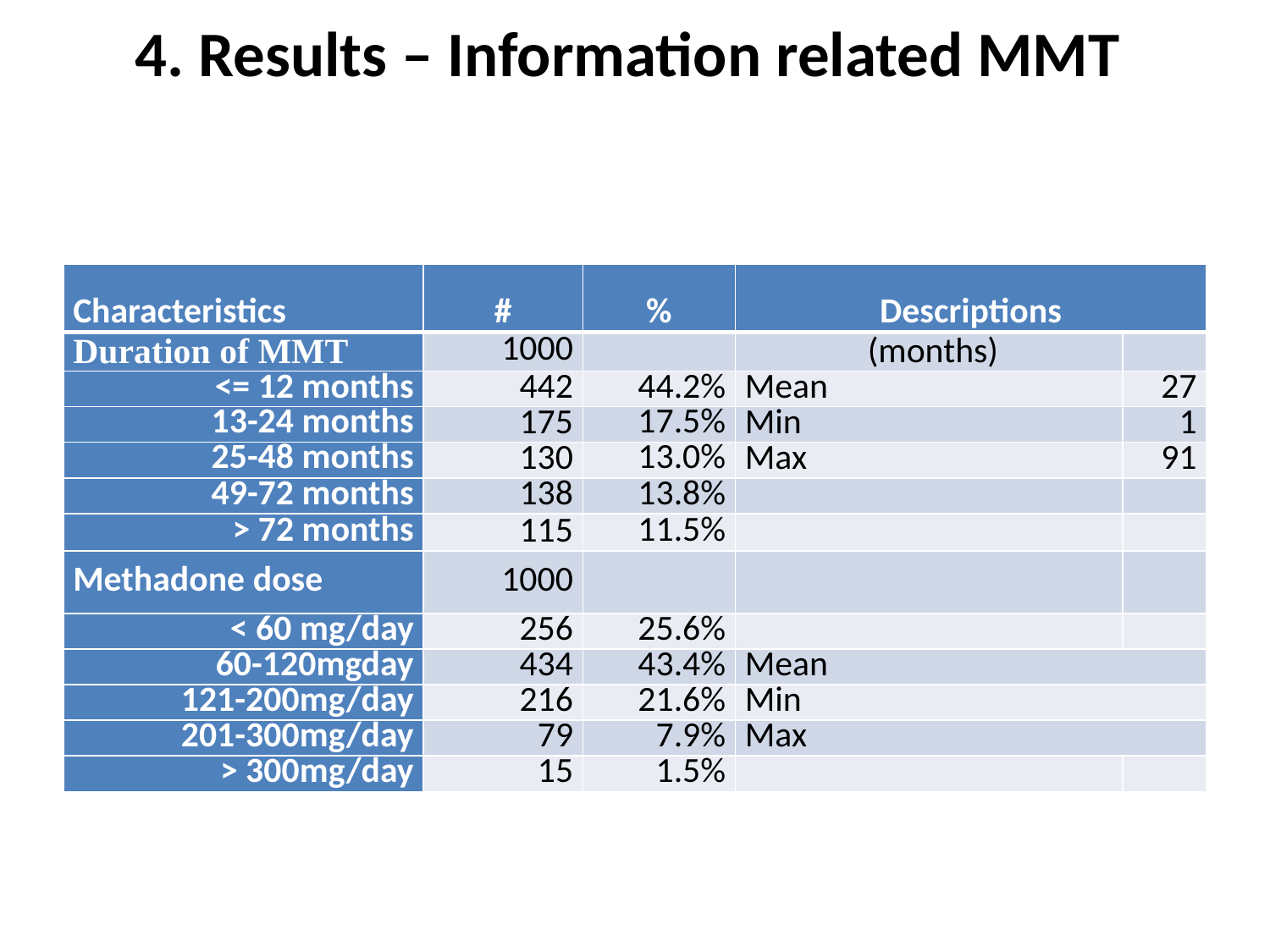

4. Results – Information related MMT
| Characteristics | # | % | Descriptions |  |
| --- | --- | --- | --- | --- |
| Duration of MMT | 1000 |  | (months) |  |
| <= 12 months | 442 | 44.2% | Mean | 27 |
| 13-24 months | 175 | 17.5% | Min | 1 |
| 25-48 months | 130 | 13.0% | Max | 91 |
| 49-72 months | 138 | 13.8% |  |  |
| > 72 months | 115 | 11.5% |  |  |
| Methadone dose | 1000 |  |  |  |
| < 60 mg/day | 256 | 25.6% |  |  |
| 60-120mgday | 434 | 43.4% | Mean |  |
| 121-200mg/day | 216 | 21.6% | Min |  |
| 201-300mg/day | 79 | 7.9% | Max |  |
| > 300mg/day | 15 | 1.5% |  |  |